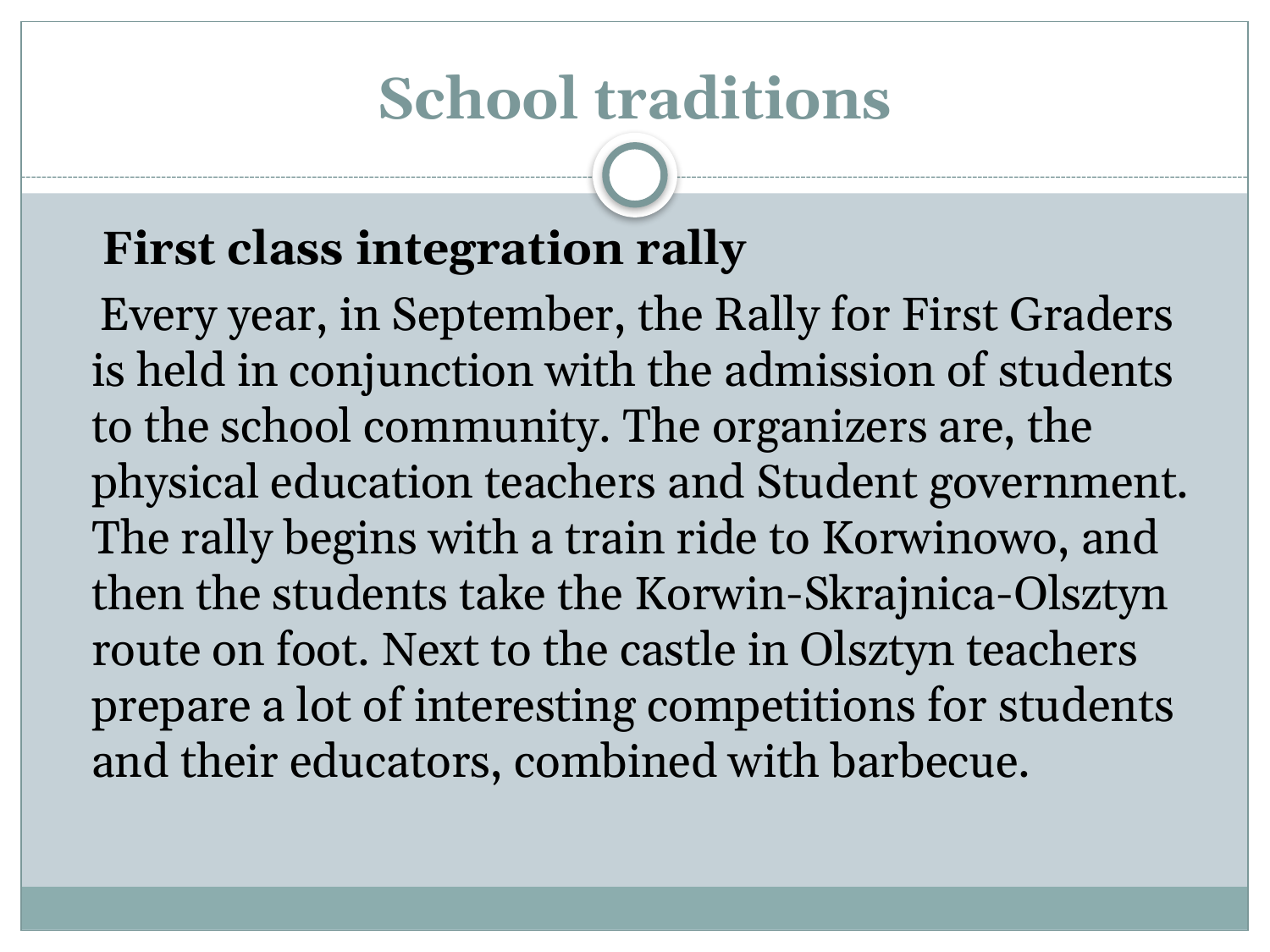

# School traditions
    First class integration rally
    Every year, in September, the Rally for First Graders is held in conjunction with the admission of students to the school community. The organizers are, the physical education teachers and Student government. The rally begins with a train ride to Korwinowo, and then the students take the Korwin-Skrajnica-Olsztyn route on foot. Next to the castle in Olsztyn teachers prepare a lot of interesting competitions for students and their educators, combined with barbecue.